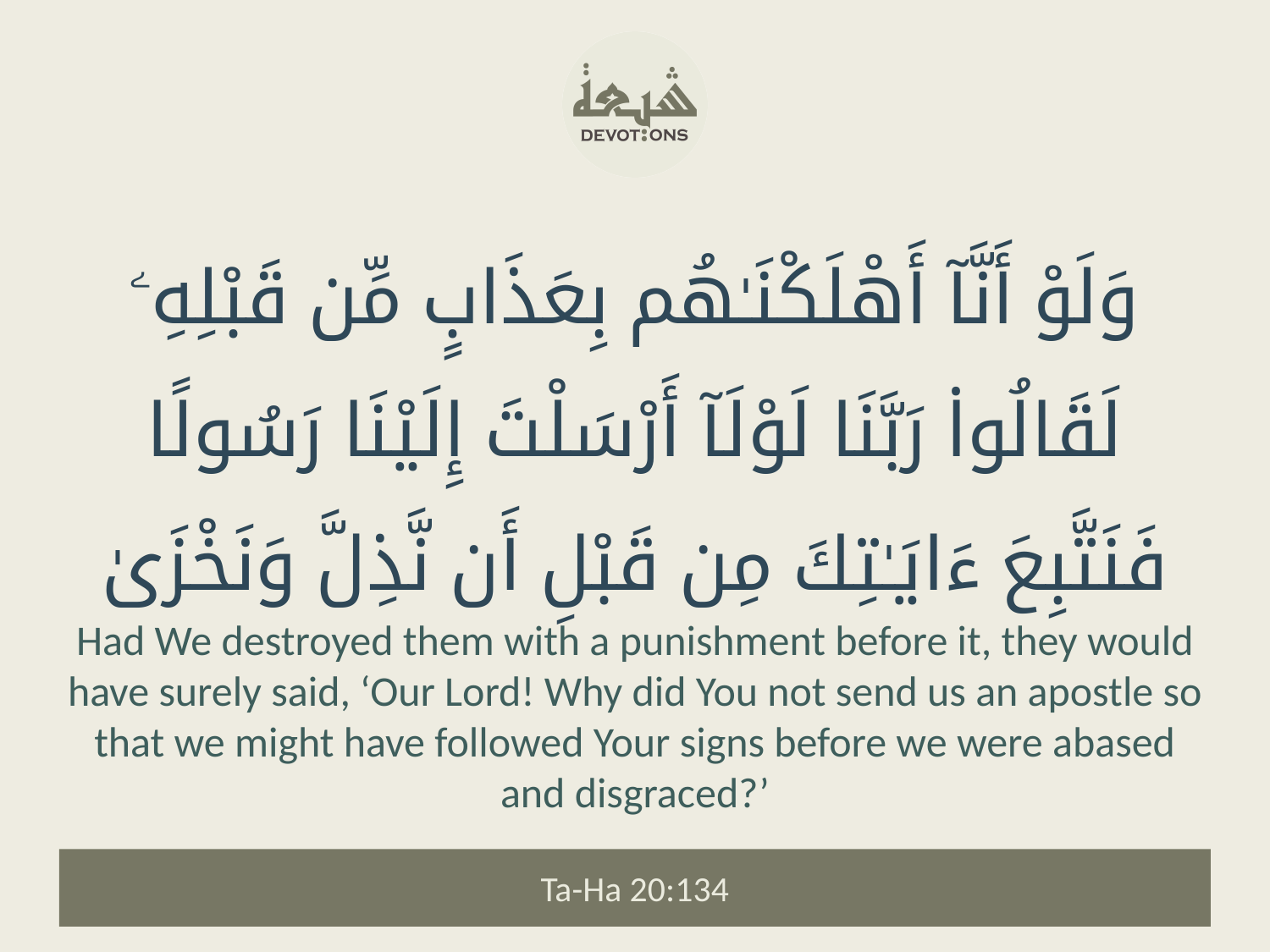

وَلَوْ أَنَّآ أَهْلَكْنَـٰهُم بِعَذَابٍ مِّن قَبْلِهِۦ لَقَالُوا۟ رَبَّنَا لَوْلَآ أَرْسَلْتَ إِلَيْنَا رَسُولًا فَنَتَّبِعَ ءَايَـٰتِكَ مِن قَبْلِ أَن نَّذِلَّ وَنَخْزَىٰ
Had We destroyed them with a punishment before it, they would have surely said, ‘Our Lord! Why did You not send us an apostle so that we might have followed Your signs before we were abased and disgraced?’
Ta-Ha 20:134